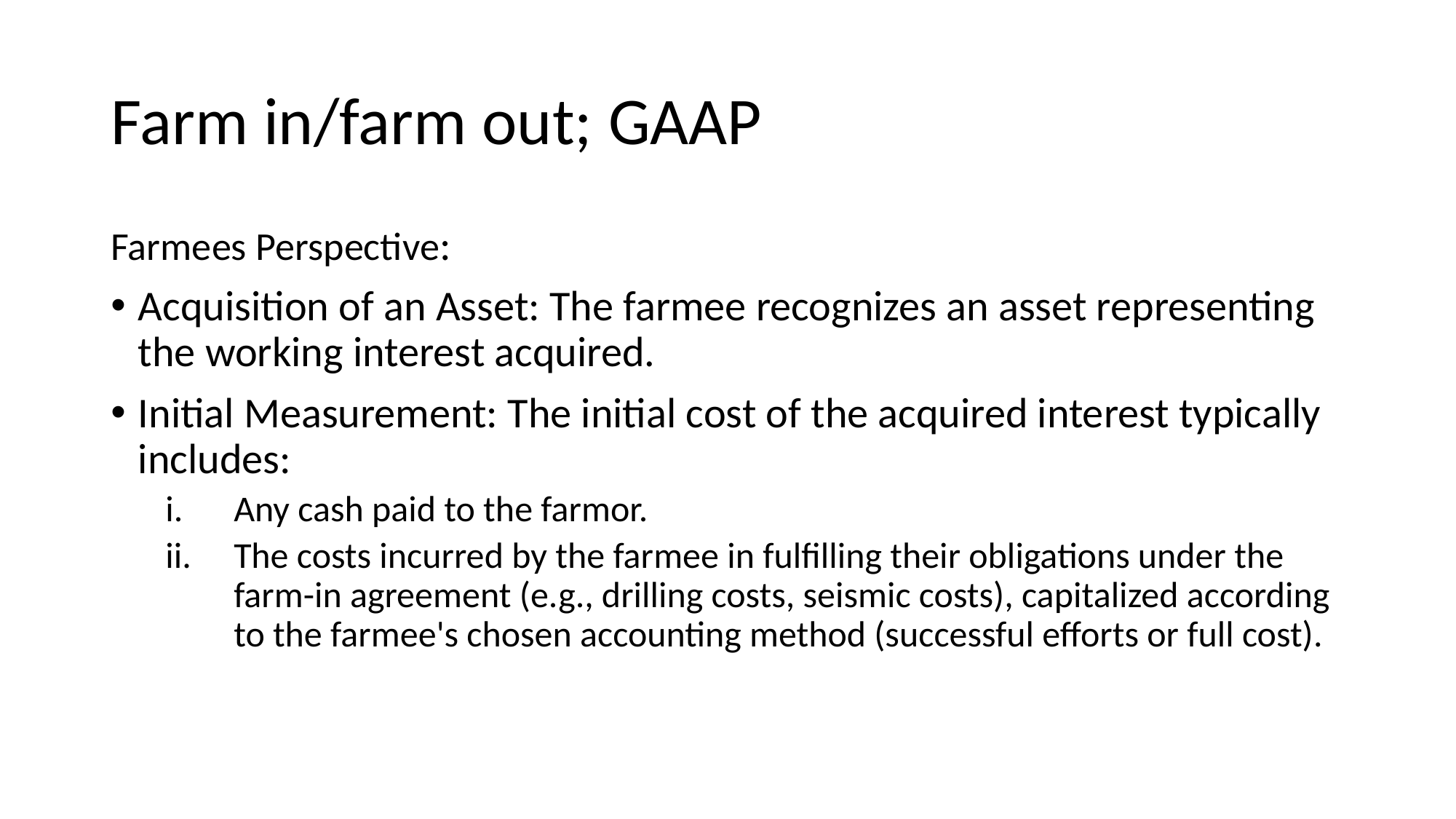

# Farm in/farm out; GAAP
Farmees Perspective:
Acquisition of an Asset: The farmee recognizes an asset representing the working interest acquired.
Initial Measurement: The initial cost of the acquired interest typically includes:
Any cash paid to the farmor.
The costs incurred by the farmee in fulfilling their obligations under the farm-in agreement (e.g., drilling costs, seismic costs), capitalized according to the farmee's chosen accounting method (successful efforts or full cost).